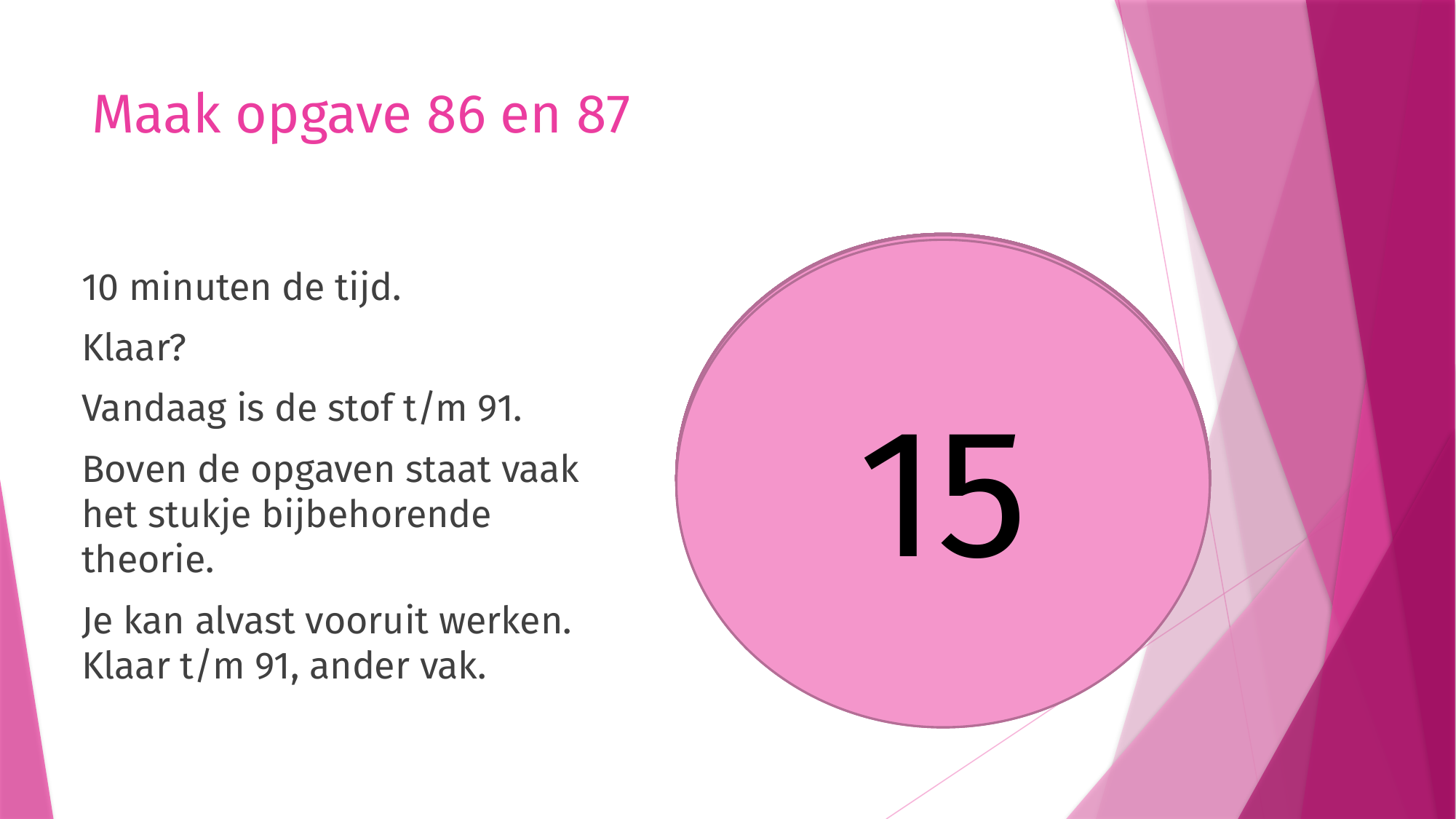

# Maak opgave 86 en 87
10
9
8
5
6
7
4
3
1
2
14
13
11
15
12
10 minuten de tijd.
Klaar?
Vandaag is de stof t/m 91.
Boven de opgaven staat vaak het stukje bijbehorende theorie.
Je kan alvast vooruit werken. Klaar t/m 91, ander vak.